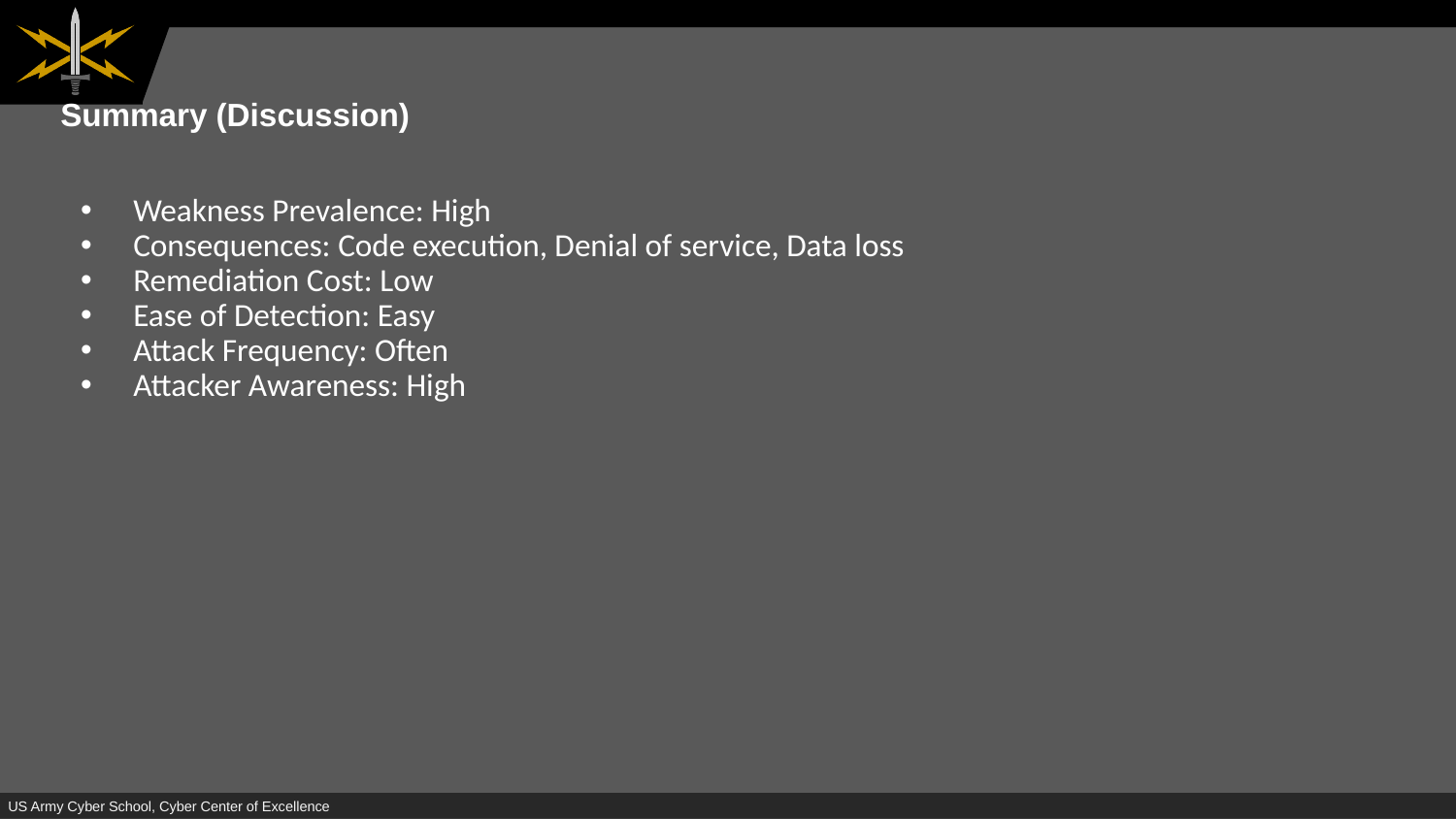

# Summary (Discussion)
Weakness Prevalence: High
Consequences: Code execution, Denial of service, Data loss
Remediation Cost: Low
Ease of Detection: Easy
Attack Frequency: Often
Attacker Awareness: High